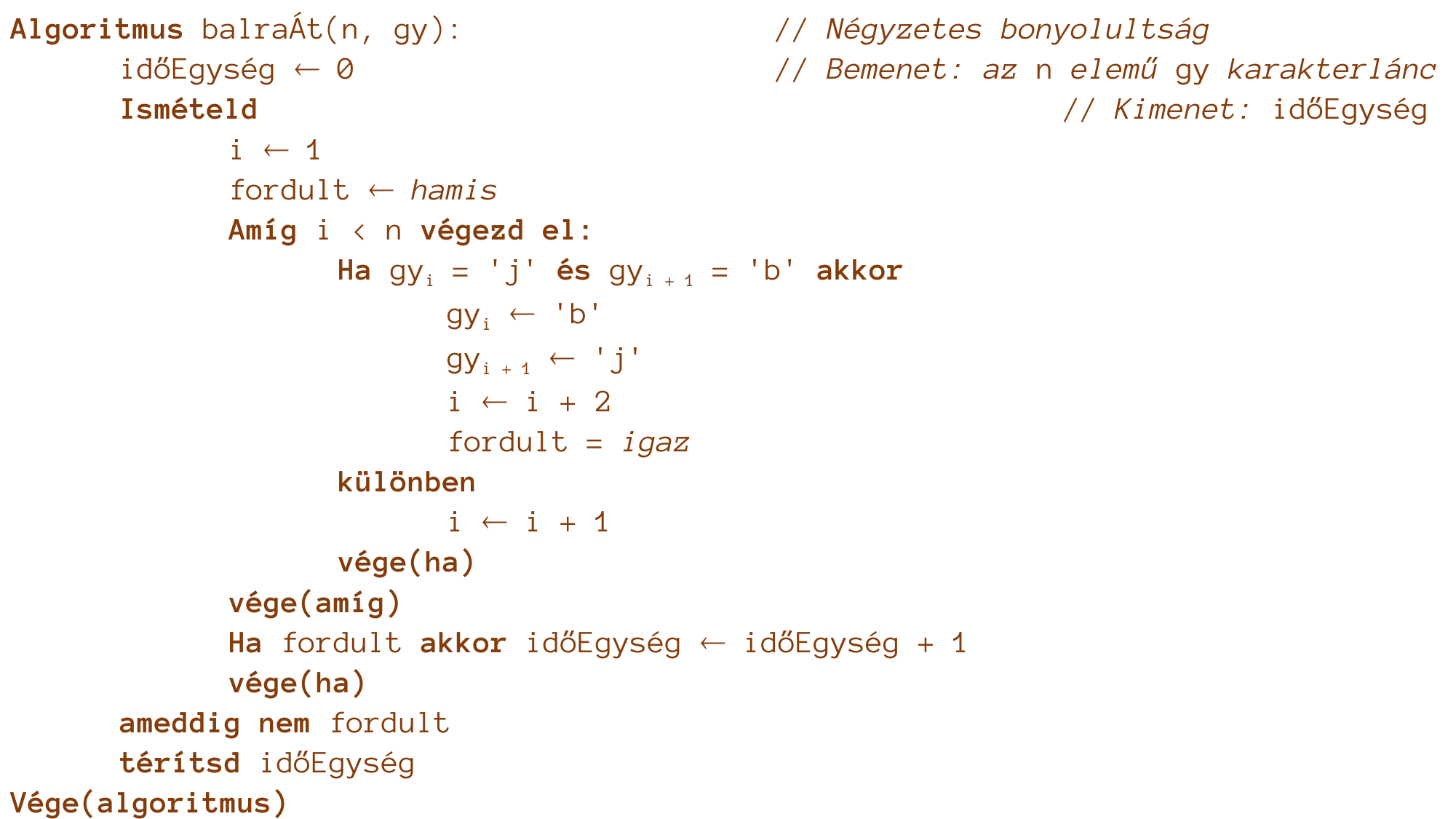

Algoritmus balraÁt(n, gy):			// Négyzetes bonyolultság
	időEgység ← 0				// Bemenet: az n elemű gy karakterlánc
	Ismételd							    // Kimenet: időEgység
		i ← 1
		fordult ← hamis
		Amíg i < n végezd el:
			Ha gyi = 'j' és gyi + 1 = 'b' akkor
				gyi ← 'b'
				gyi + 1 ← 'j'
				i ← i + 2
				fordult = igaz
			különben
				i ← i + 1
			vége(ha)
		vége(amíg)
		Ha fordult akkor időEgység ← időEgység + 1
		vége(ha)
	ameddig nem fordult
	térítsd időEgység
Vége(algoritmus)